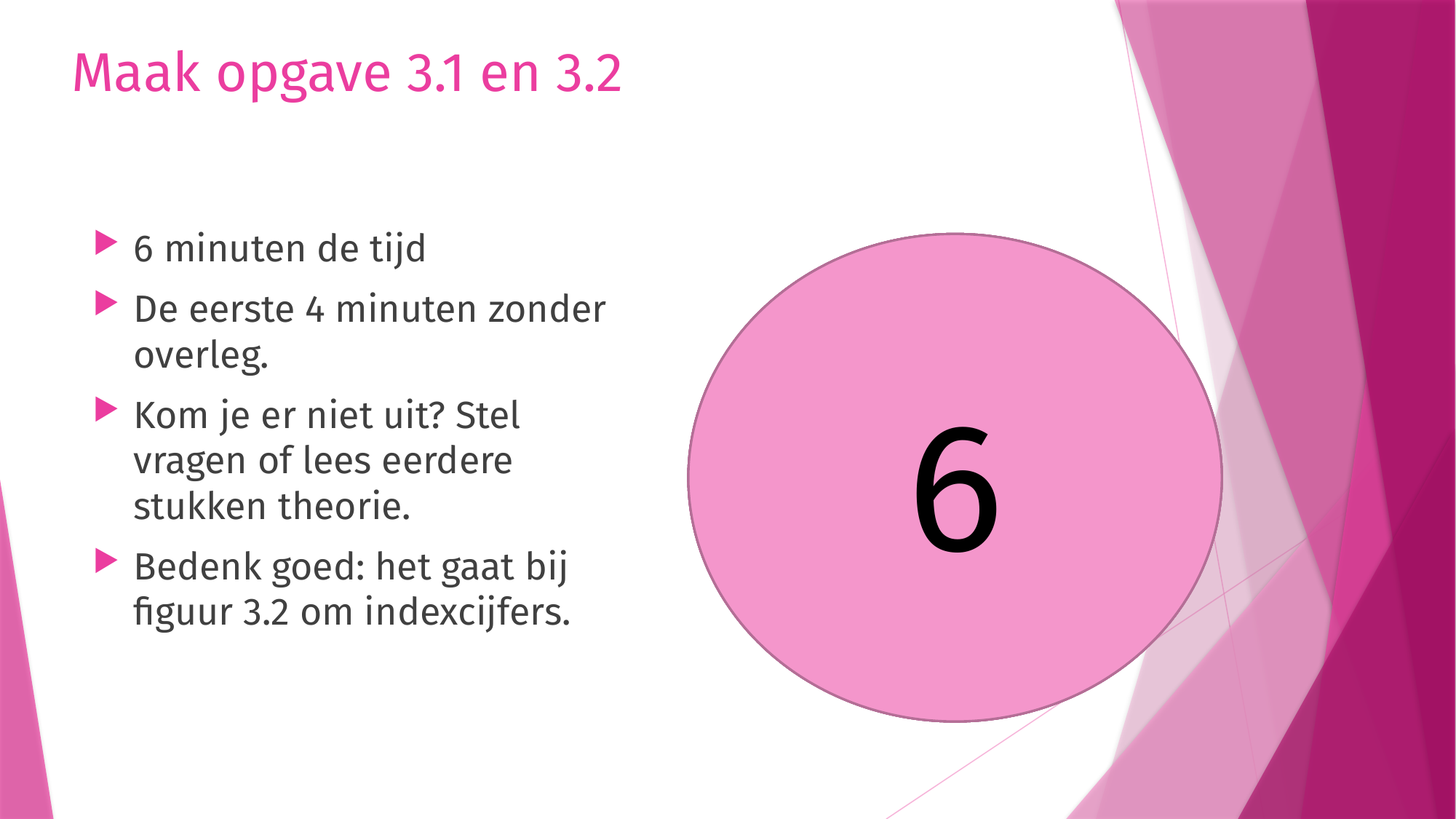

# Maak opgave 3.1 en 3.2
6 minuten de tijd
De eerste 4 minuten zonder overleg.
Kom je er niet uit? Stel vragen of lees eerdere stukken theorie.
Bedenk goed: het gaat bij figuur 3.2 om indexcijfers.

5
6
4
3
1
2